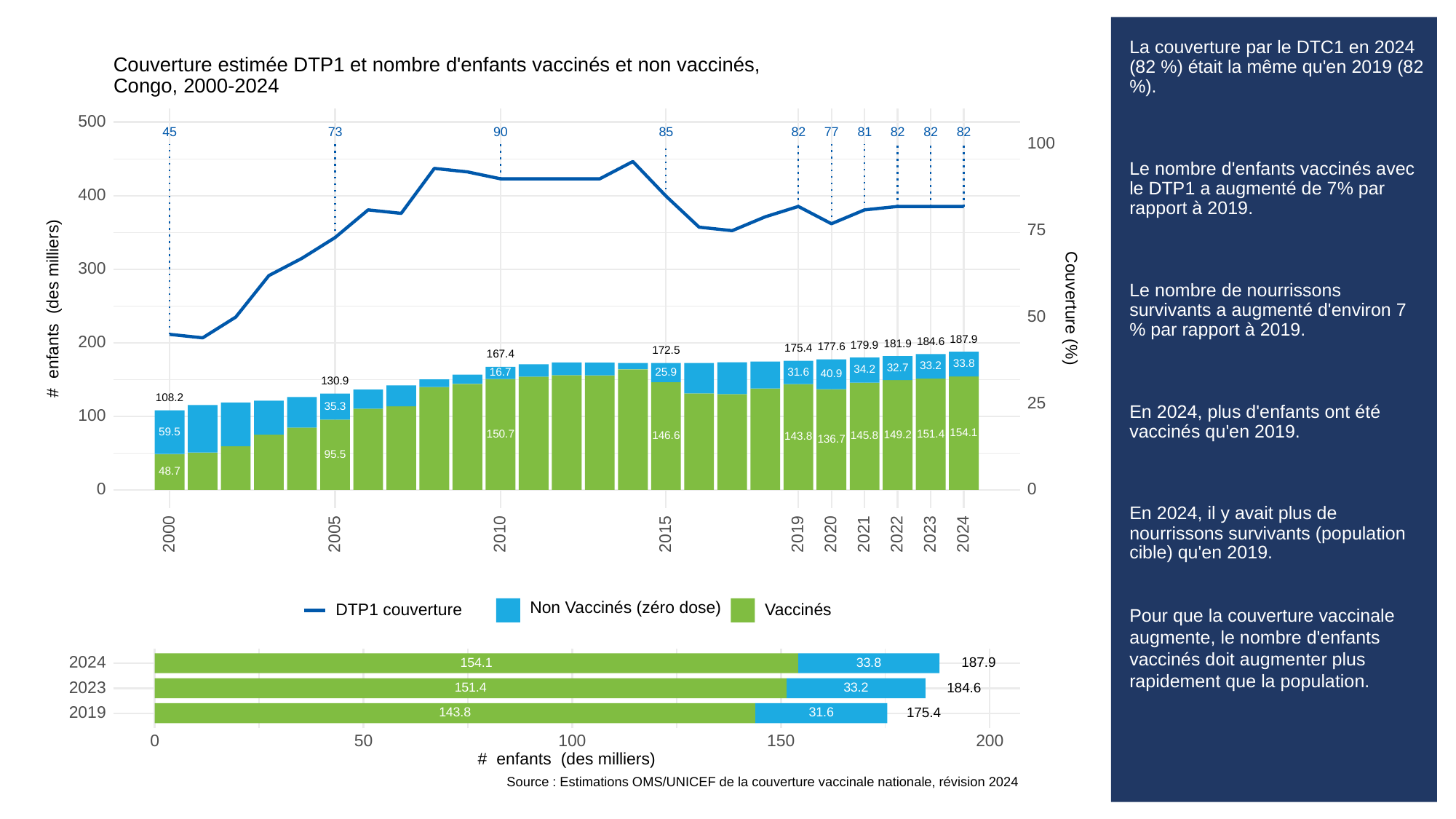

# La couverture par le DTC1 en 2024 (82 %) était la même qu'en 2019 (82 %).

Le nombre d'enfants vaccinés avec le DTP1 a augmenté de 7% par rapport à 2019.

Le nombre de nourrissons survivants a augmenté d'environ 7 % par rapport à 2019.

En 2024, plus d'enfants ont été vaccinés qu'en 2019.

En 2024, il y avait plus de nourrissons survivants (population cible) qu'en 2019.

Pour que la couverture vaccinale augmente, le nombre d'enfants vaccinés doit augmenter plus rapidement que la population.

Couverture estimée DTP1 et nombre d'enfants vaccinés et non vaccinés,
Congo, 2000-2024

500

73
90
85
82
81
82
82
82
45
77
100

400

75

300

#  enfants  (des milliers)
Couverture (%)

50
187.9
200
184.6
181.9
179.9

177.6
175.4
172.5
167.4

33.8

33.2

32.7

34.2

31.6
25.9
16.7

40.9

130.9

108.2

25

35.3

100

59.5
154.1
151.4
150.7
149.2
146.6
145.8
143.8

136.7

95.5

48.7
0
0

2023
2000
2005
2010
2015
2019
2020
2021
2022
2024

Non Vaccinés (zéro dose)
Vaccinés
DTP1 couverture

2024
187.9
33.8
154.1

2023
184.6
33.2
151.4

2019
175.4
143.8
31.6

0
50
100
150
200
#  enfants  (des milliers)
Source : Estimations OMS/UNICEF de la couverture vaccinale nationale, révision 2024